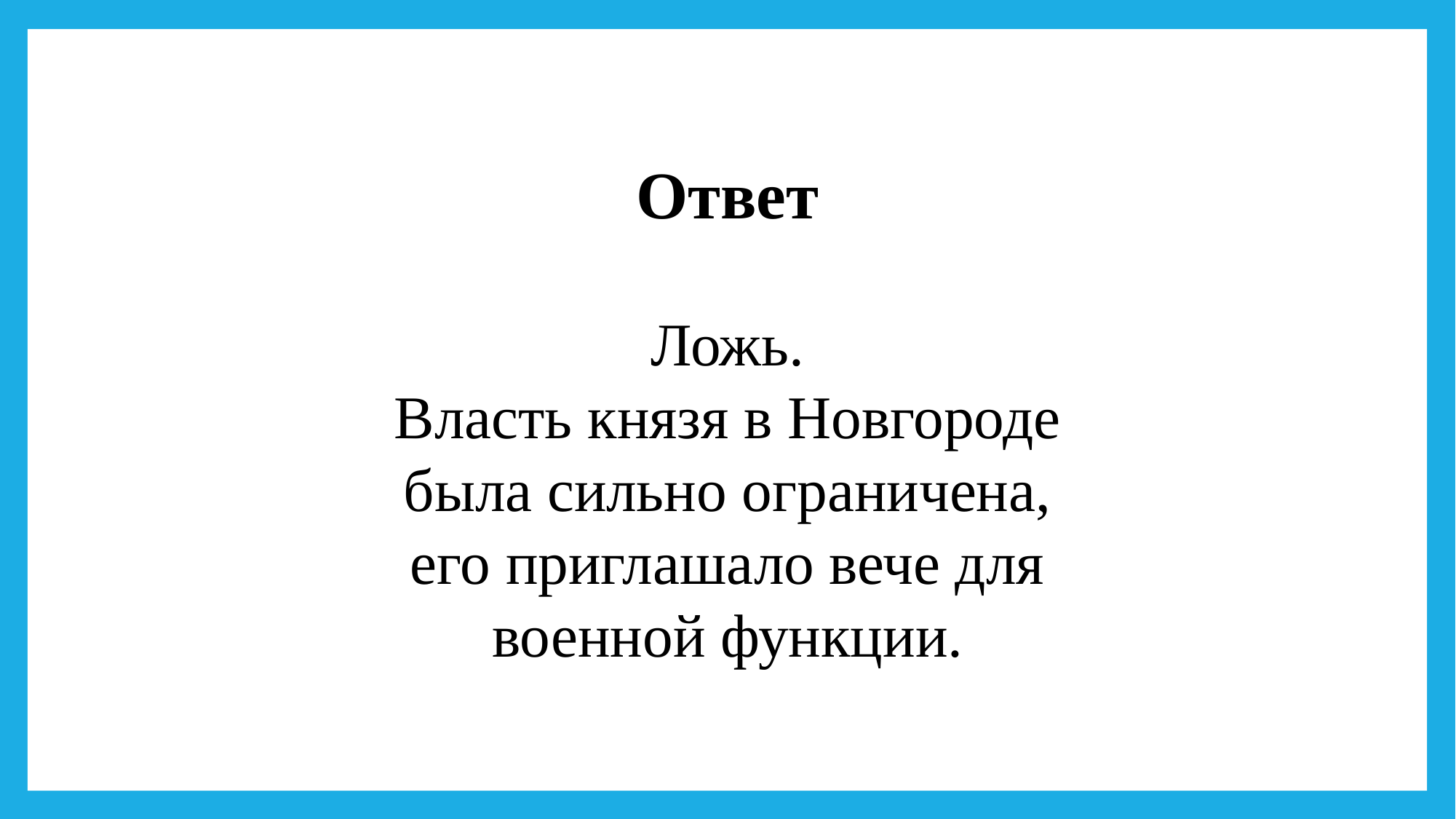

Ответ

 Ложь.
Власть князя в Новгороде была сильно ограничена, его приглашало вече для военной функции.